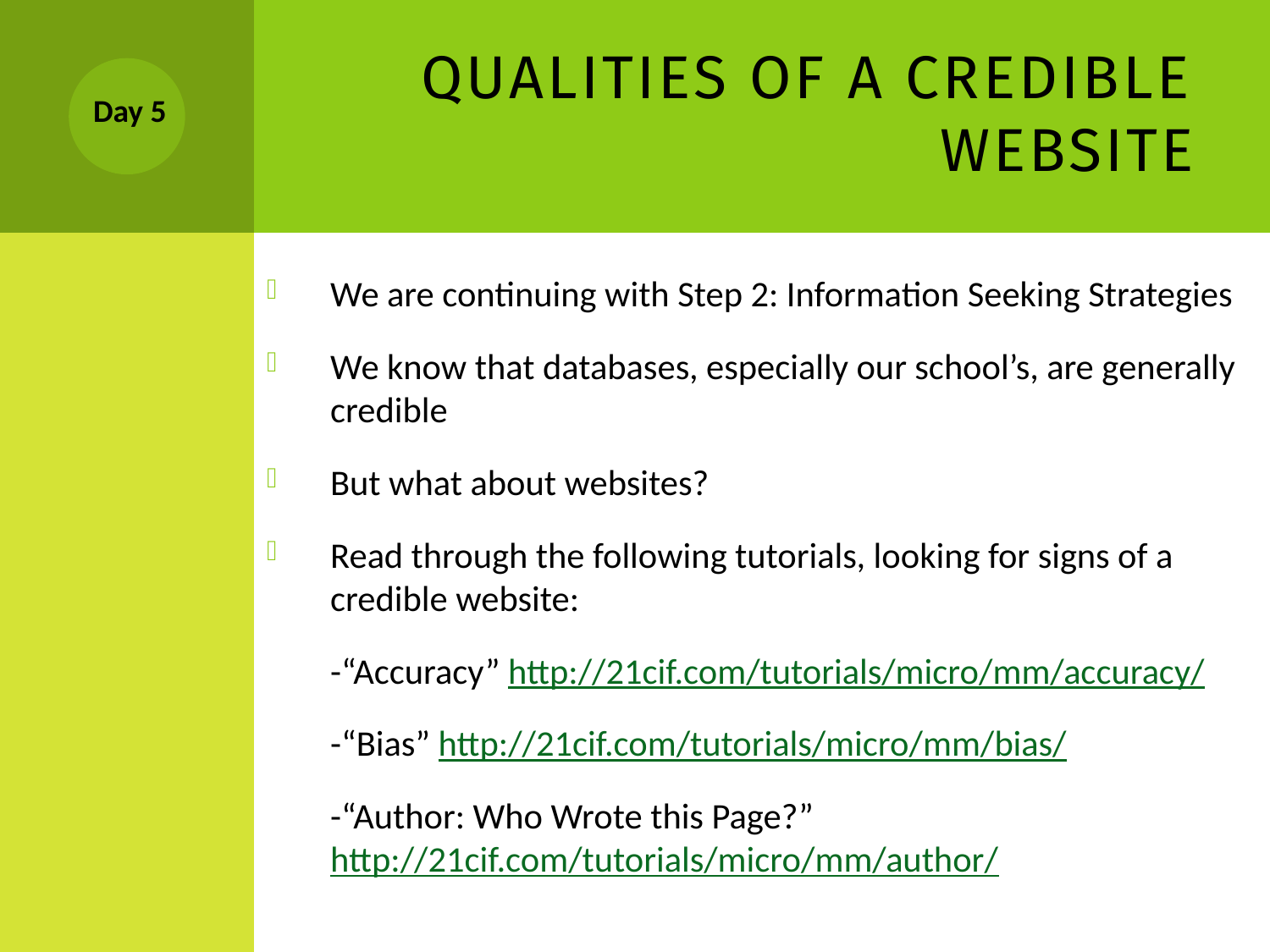

# Qualities of a Credible Website
Day 5
We are continuing with Step 2: Information Seeking Strategies
We know that databases, especially our school’s, are generally credible
But what about websites?
Read through the following tutorials, looking for signs of a credible website:
	-“Accuracy” http://21cif.com/tutorials/micro/mm/accuracy/
	-“Bias” http://21cif.com/tutorials/micro/mm/bias/
	-“Author: Who Wrote this Page?”  http://21cif.com/tutorials/micro/mm/author/